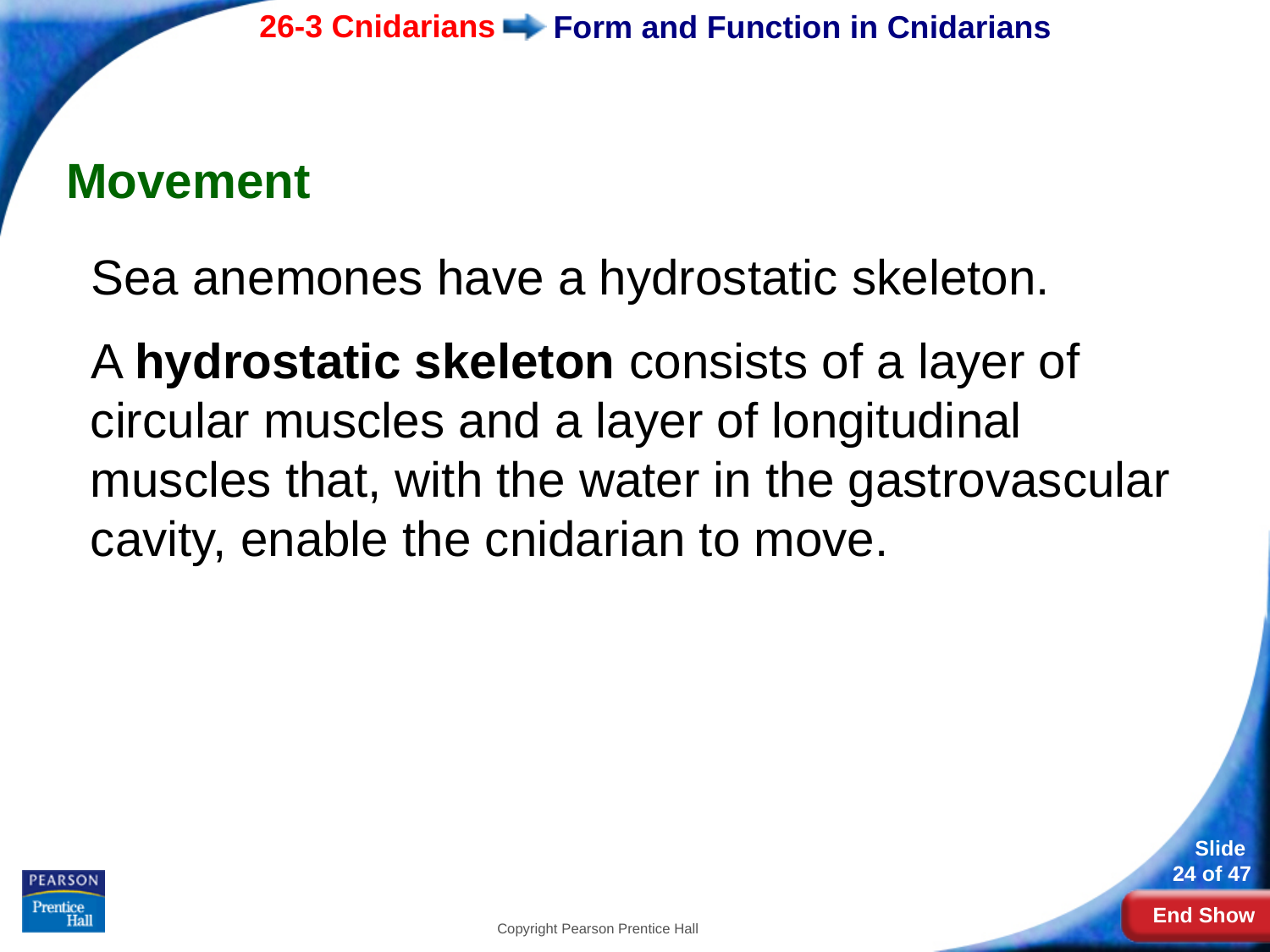

# Form and Function in Cnidarians
Movement
Sea anemones have a hydrostatic skeleton.
A hydrostatic skeleton consists of a layer of circular muscles and a layer of longitudinal muscles that, with the water in the gastrovascular cavity, enable the cnidarian to move.
Copyright Pearson Prentice Hall